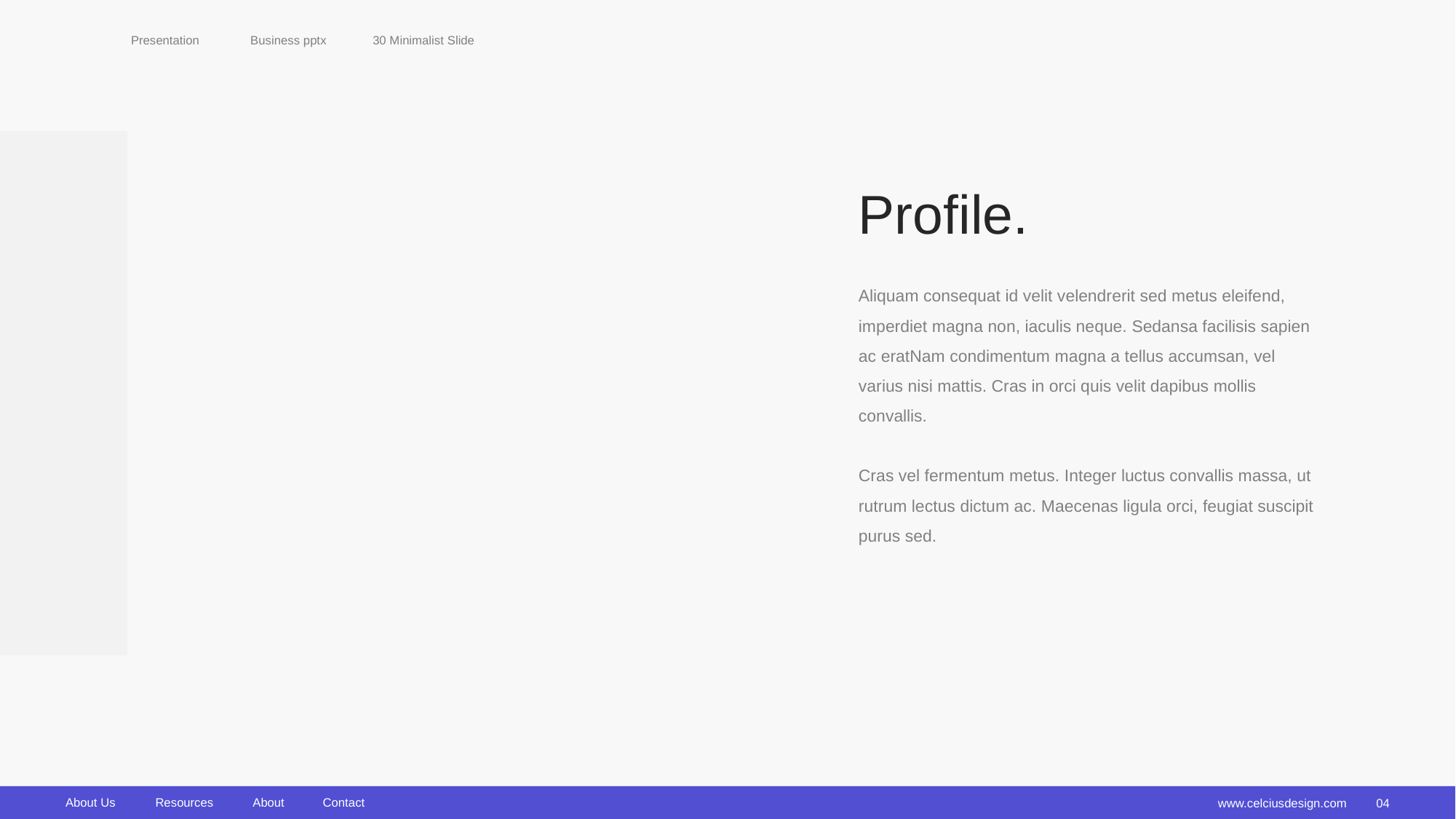

Presentation
Business pptx
30 Minimalist Slide

Profile.
Aliquam consequat id velit velendrerit sed metus eleifend, imperdiet magna non, iaculis neque. Sedansa facilisis sapien ac eratNam condimentum magna a tellus accumsan, vel varius nisi mattis. Cras in orci quis velit dapibus mollis convallis.

Cras vel fermentum metus. Integer luctus convallis massa, ut rutrum lectus dictum ac. Maecenas ligula orci, feugiat suscipit purus sed.
www.celciusdesign.com
04
About Us
Resources
About
Contact